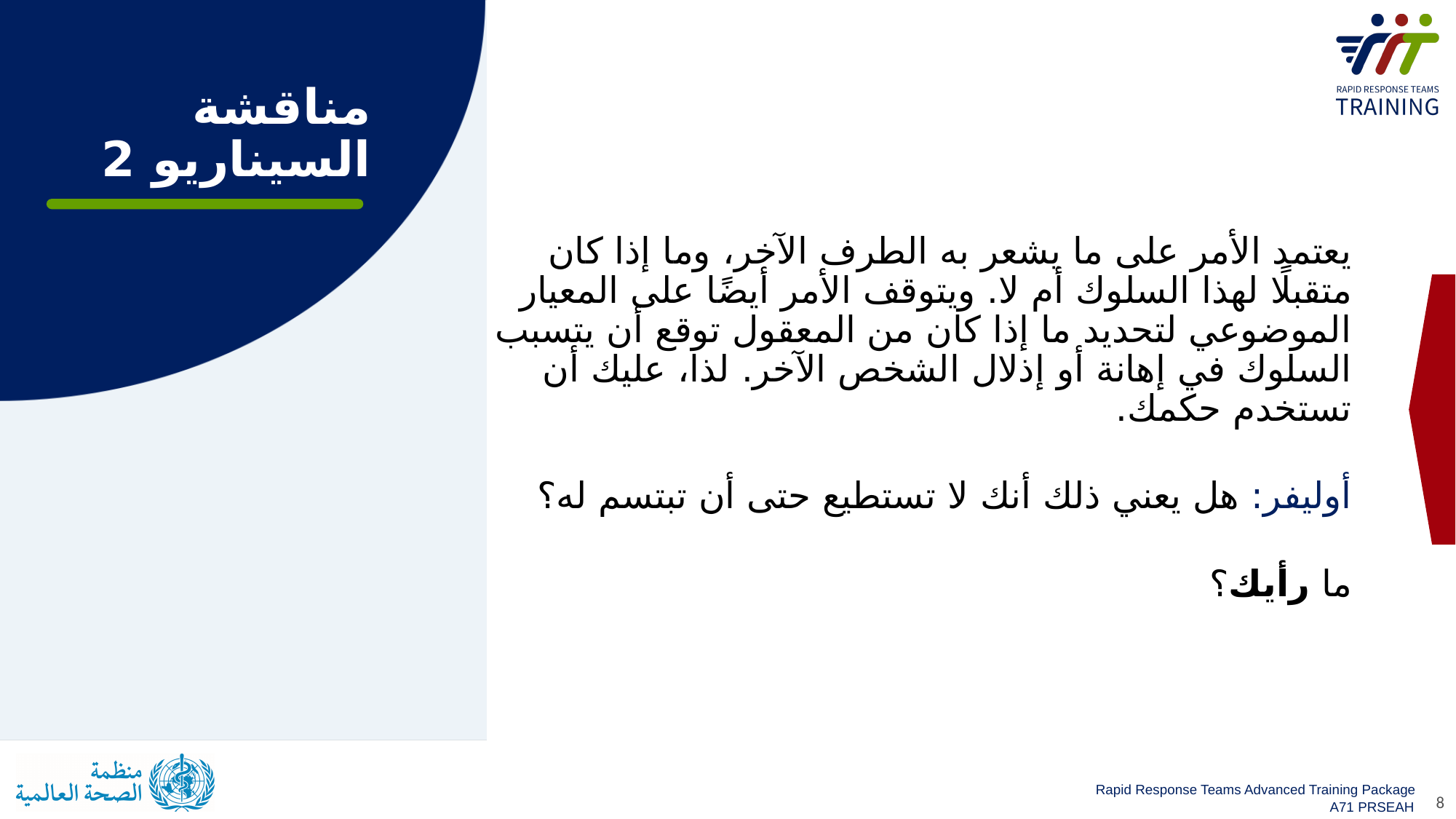

مناقشة السيناريو 2

يعتمد الأمر على ما يشعر به الطرف الآخر، وما إذا كان متقبلًا لهذا السلوك أم لا. ويتوقف الأمر أيضًا على المعيار الموضوعي لتحديد ما إذا كان من المعقول توقع أن يتسبب السلوك في إهانة أو إذلال الشخص الآخر. لذا، عليك أن تستخدم حكمك.

أوليفر: هل يعني ذلك أنك لا تستطيع حتى أن تبتسم له؟

ما رأيك؟